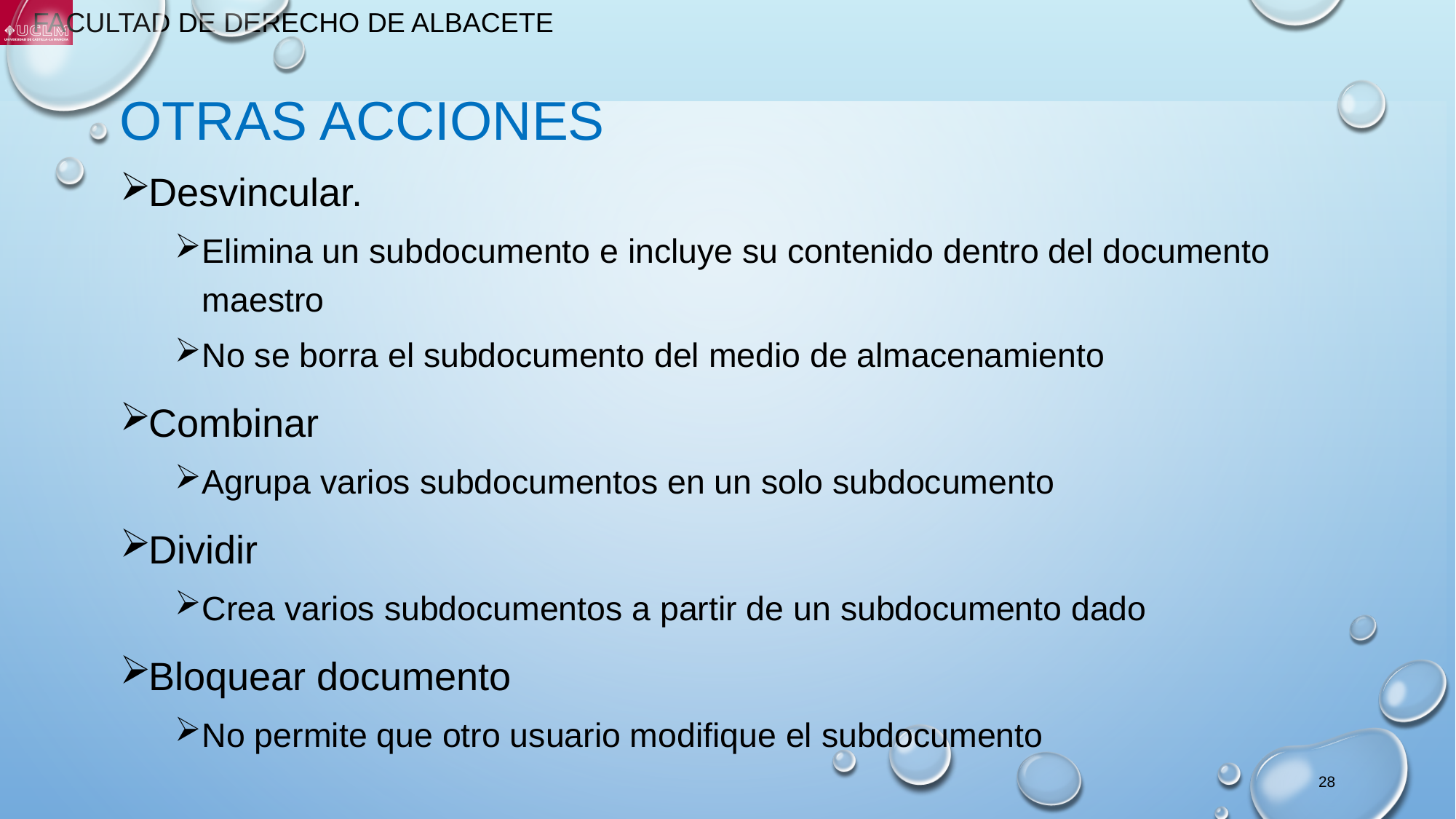

# Otras acciones
Desvincular.
Elimina un subdocumento e incluye su contenido dentro del documento maestro
No se borra el subdocumento del medio de almacenamiento
Combinar
Agrupa varios subdocumentos en un solo subdocumento
Dividir
Crea varios subdocumentos a partir de un subdocumento dado
Bloquear documento
No permite que otro usuario modifique el subdocumento
28